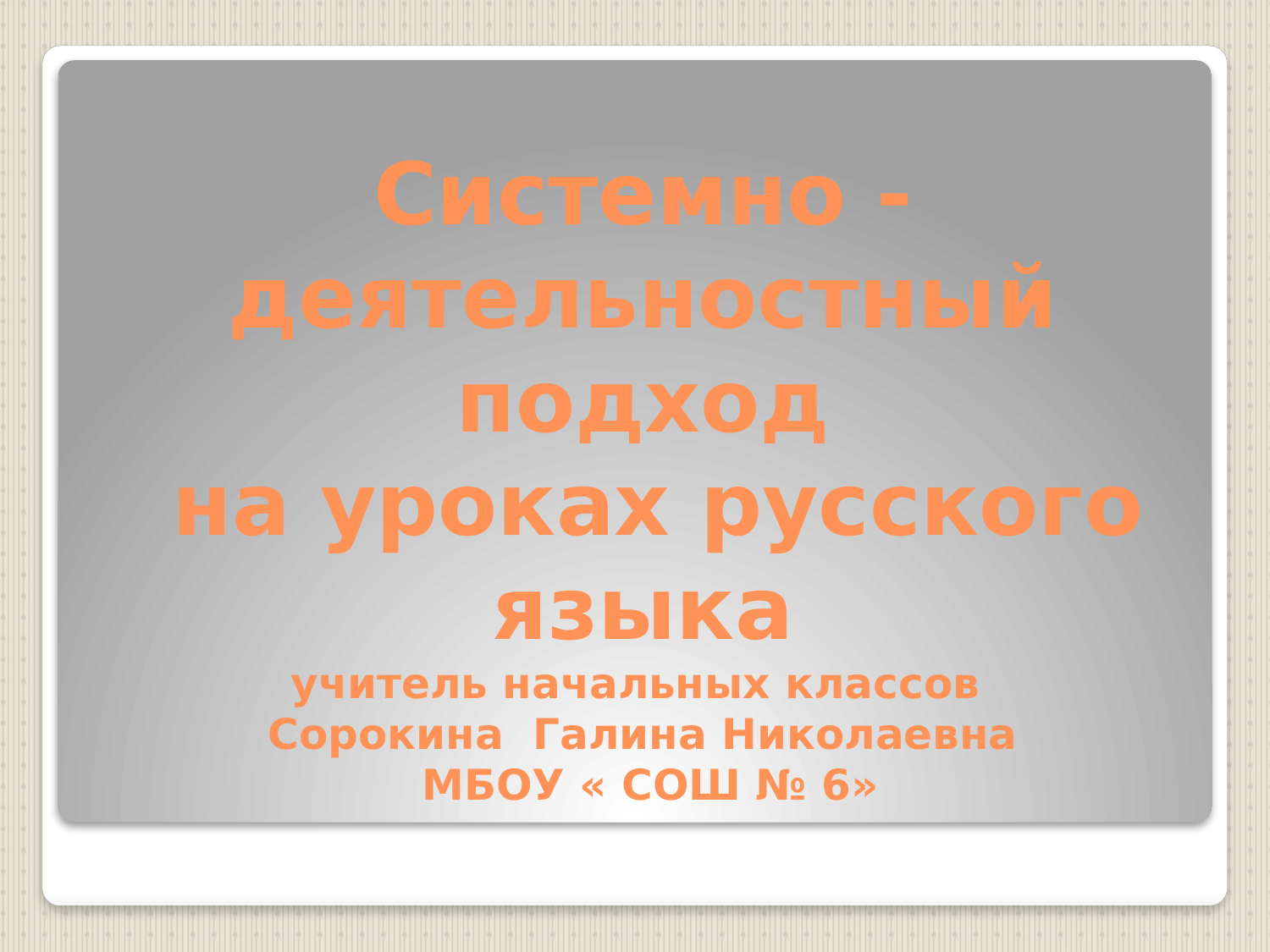

# Системно -деятельностный подход на уроках русского языка учитель начальных классов Сорокина  Галина Николаевна МБОУ « СОШ № 6»